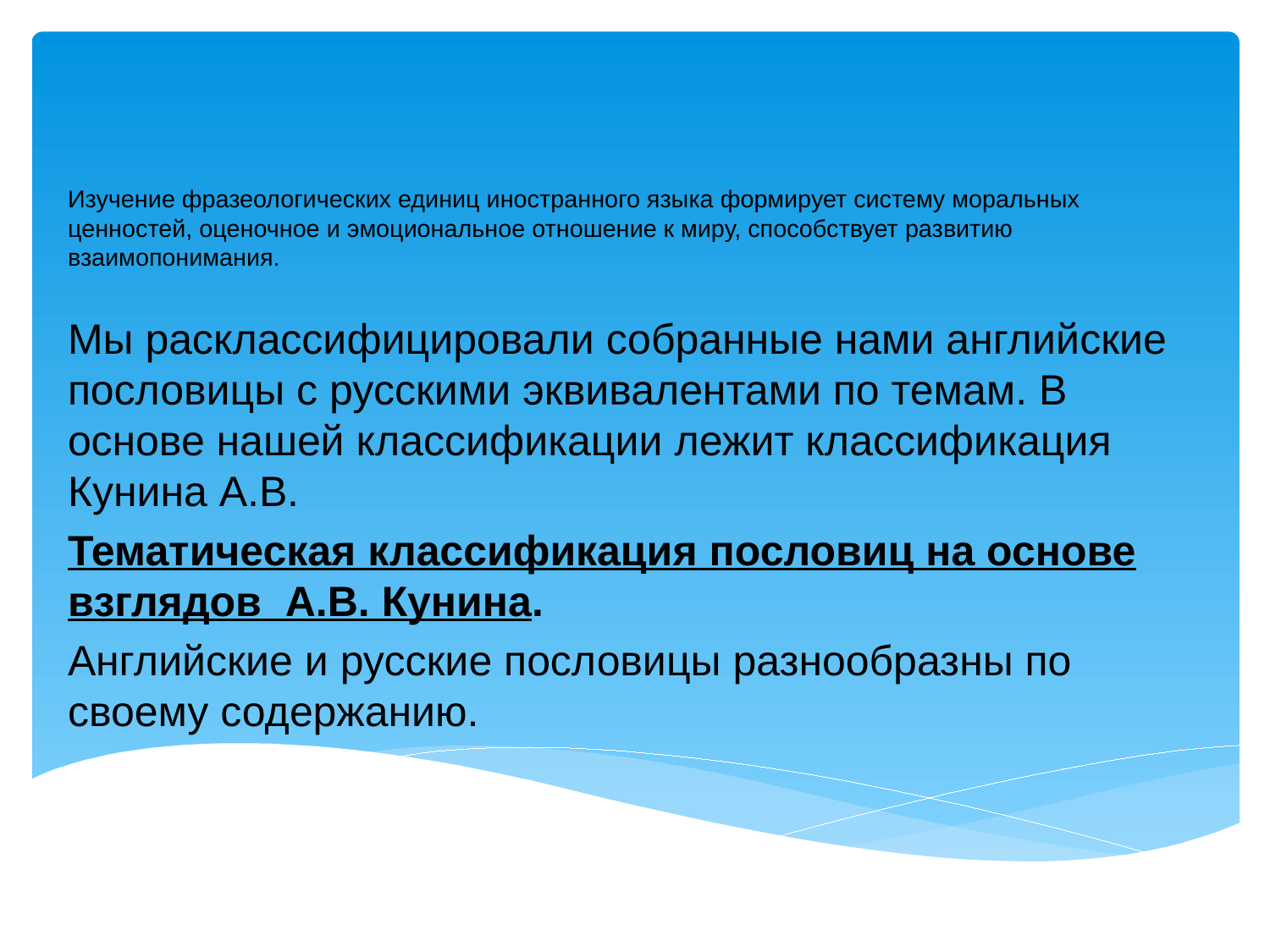

# Изучение фразеологических единиц иностранного языка формирует систему моральных ценностей, оценочное и эмоциональное отношение к миру, способствует развитию взаимопонимания.

Мы расклассифицировали собранные нами английские пословицы с русскими эквивалентами по темам. В основе нашей классификации лежит классификация Кунина А.В.
Тематическая классификация пословиц на основе взглядов  А.В. Кунина.
Английские и русские пословицы разнообразны по своему содержанию.